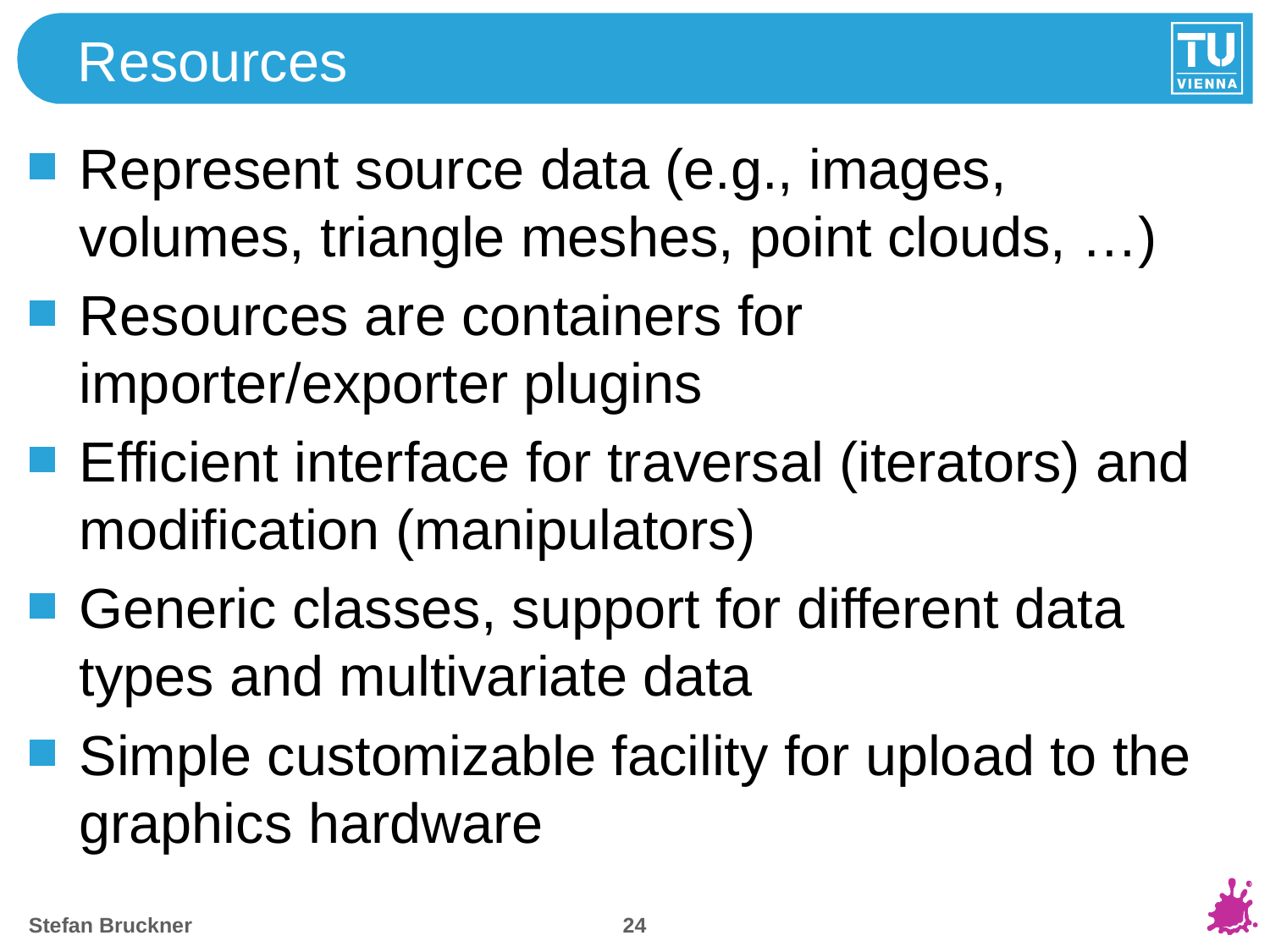

# Resources
Represent source data (e.g., images, volumes, triangle meshes, point clouds, …)
Resources are containers for importer/exporter plugins
Efficient interface for traversal (iterators) and modification (manipulators)
Generic classes, support for different data types and multivariate data
Simple customizable facility for upload to the graphics hardware

24
Stefan Bruckner